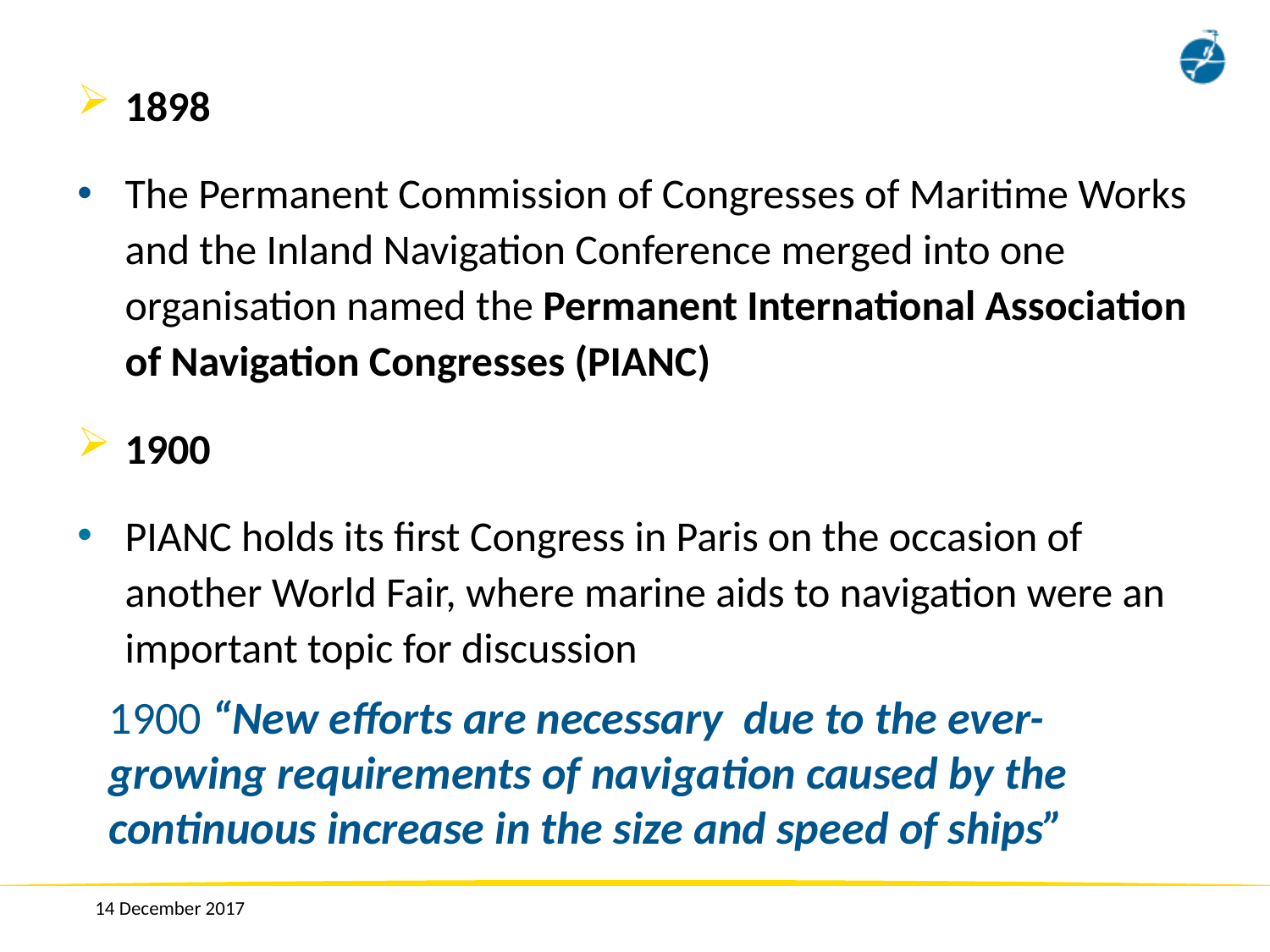

1898
The Permanent Commission of Congresses of Maritime Works and the Inland Navigation Conference merged into one organisation named the Permanent International Association of Navigation Congresses (PIANC)
1900
PIANC holds its first Congress in Paris on the occasion of another World Fair, where marine aids to navigation were an important topic for discussion

# 1900 “New efforts are necessary  due to the ever-growing requirements of navigation caused by the continuous increase in the size and speed of ships”
14 December 2017